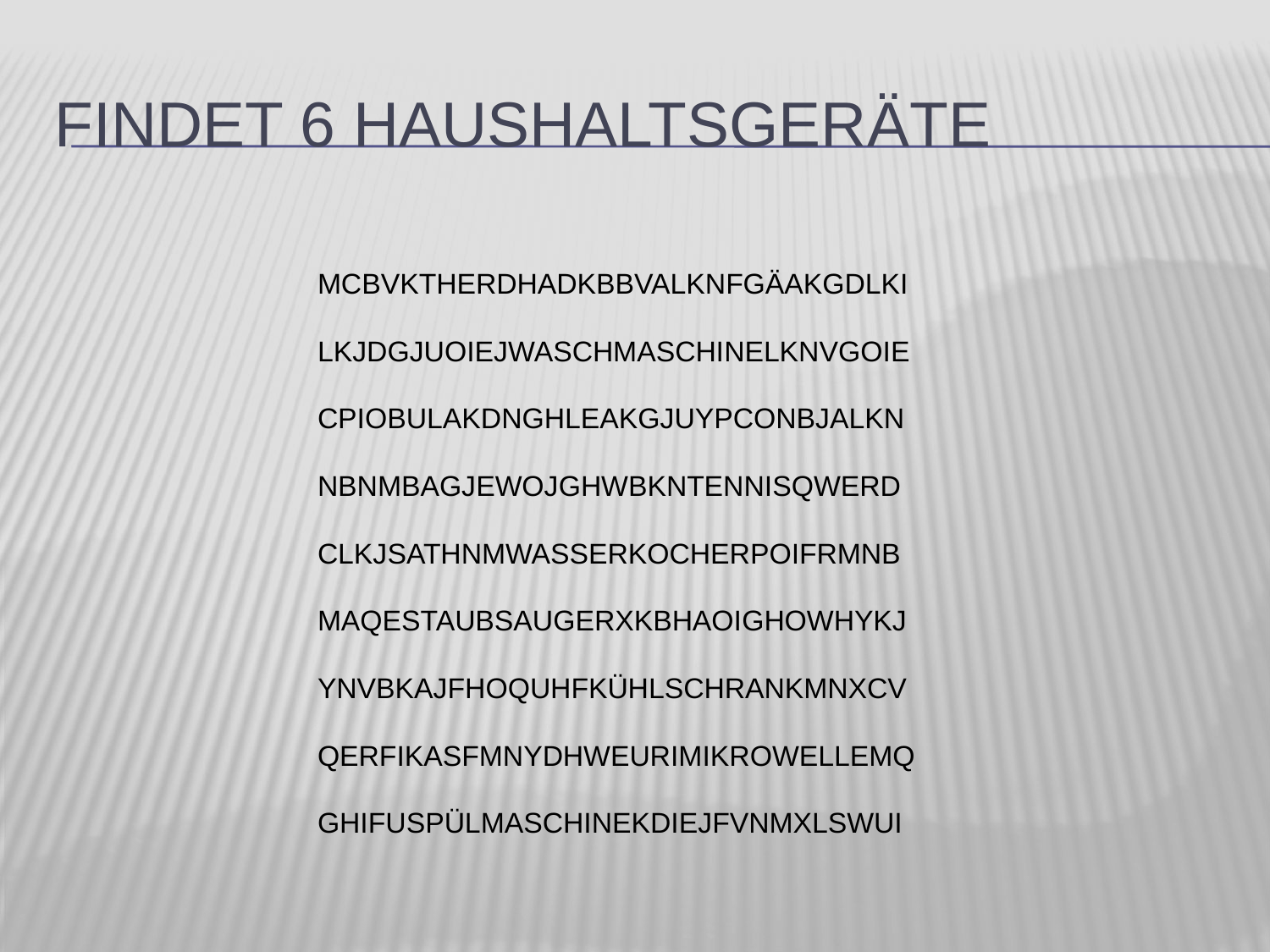

# Findet 6 Haushaltsgeräte
MCBVKTHERDHADKBBVALKNFGÄAKGDLKI
LKJDGJUOIEJWASCHMASCHINELKNVGOIE
CPIOBULAKDNGHLEAKGJUYPCONBJALKN
NBNMBAGJEWOJGHWBKNTENNISQWERD
CLKJSATHNMWASSERKOCHERPOIFRMNB
MAQESTAUBSAUGERXKBHAOIGHOWHYKJ
YNVBKAJFHOQUHFKÜHLSCHRANKMNXCV
QERFIKASFMNYDHWEURIMIKROWELLEMQ
GHIFUSPÜLMASCHINEKDIEJFVNMXLSWUI